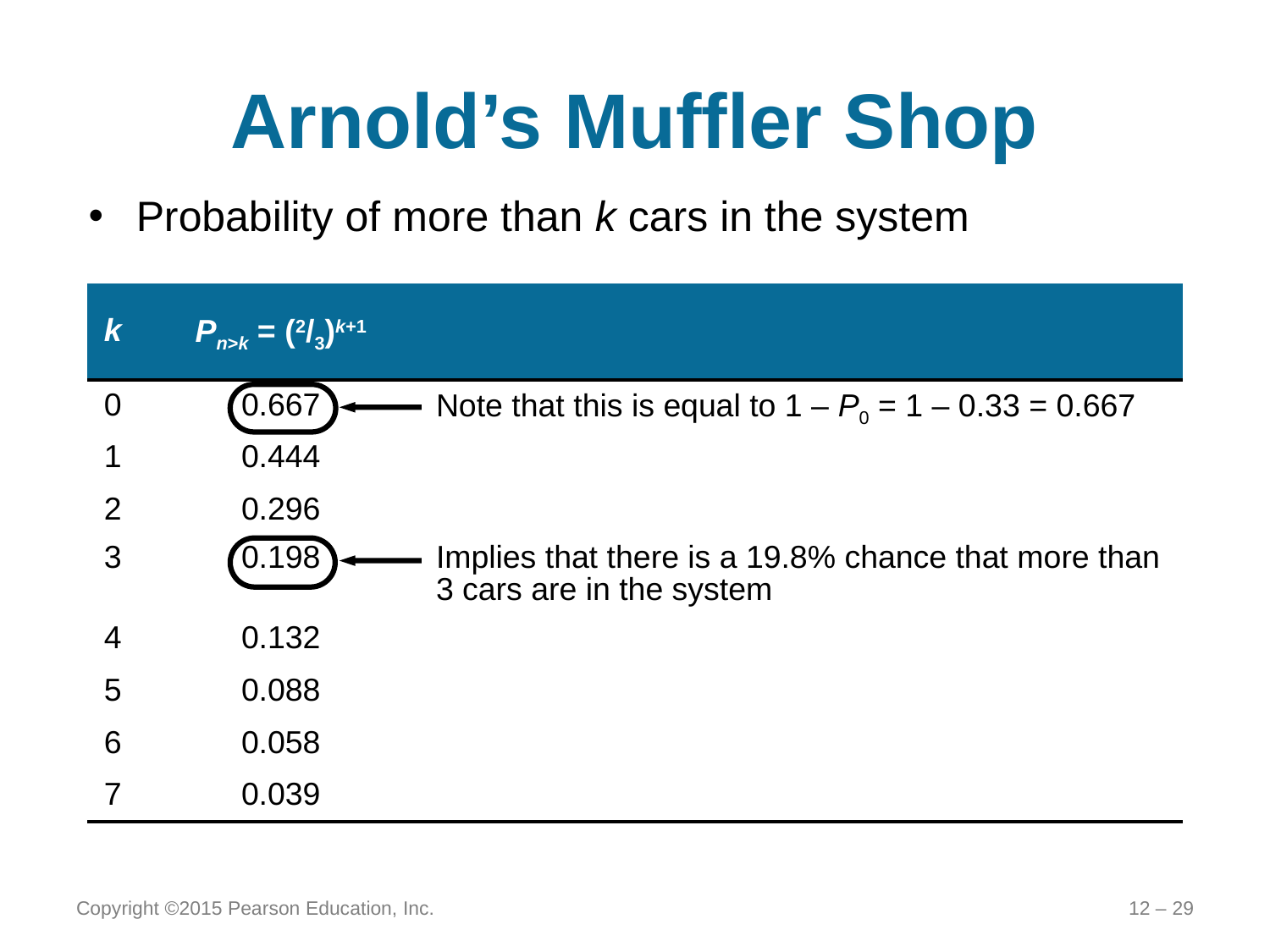

# Arnold’s Muffler Shop
Probability of more than k cars in the system
| k | Pn>k = (2/3)k+1 |  |
| --- | --- | --- |
| 0 | 0.667 | Note that this is equal to 1 – P0 = 1 – 0.33 = 0.667 |
| 1 | 0.444 |  |
| 2 | 0.296 |  |
| 3 | 0.198 | Implies that there is a 19.8% chance that more than 3 cars are in the system |
| 4 | 0.132 |  |
| 5 | 0.088 |  |
| 6 | 0.058 |  |
| 7 | 0.039 |  |

Copyright ©2015 Pearson Education, Inc.
12 – 29